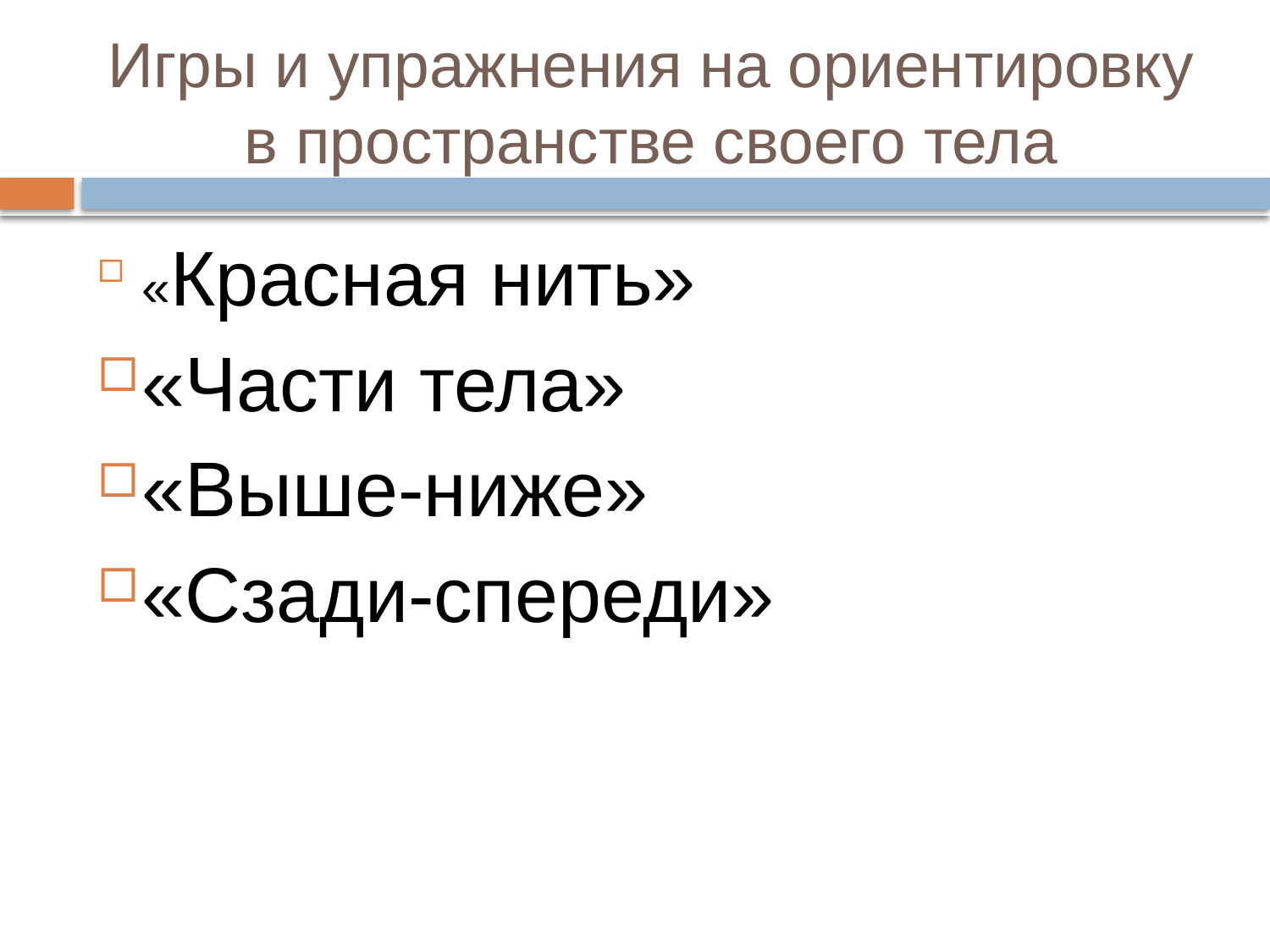

# Игры и упражнения на ориентировку в пространстве своего тела
«Красная нить»
«Части тела»
«Выше-ниже»
«Сзади-спереди»